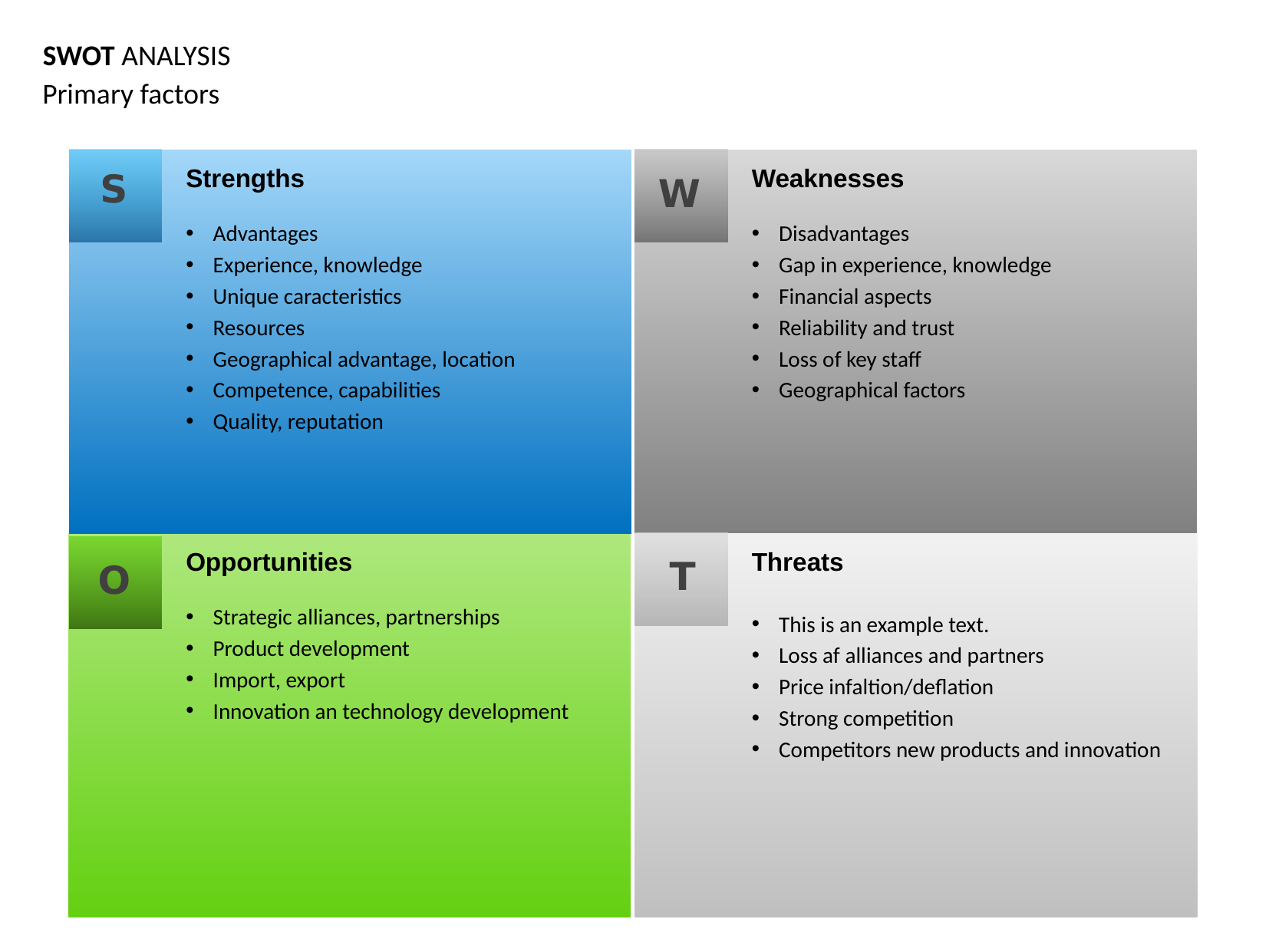

SWOT ANALYSIS
Primary factors

S

W
Strengths

Advantages
Experience, knowledge
Unique caracteristics
Resources
Geographical advantage, location
Competence, capabilities
Quality, reputation
Weaknesses

Disadvantages
Gap in experience, knowledge
Financial aspects
Reliability and trust
Loss of key staff
Geographical factors

T

O
Opportunities

Strategic alliances, partnerships
Product development
Import, export
Innovation an technology development
Threats

This is an example text.
Loss af alliances and partners
Price infaltion/deflation
Strong competition
Competitors new products and innovation